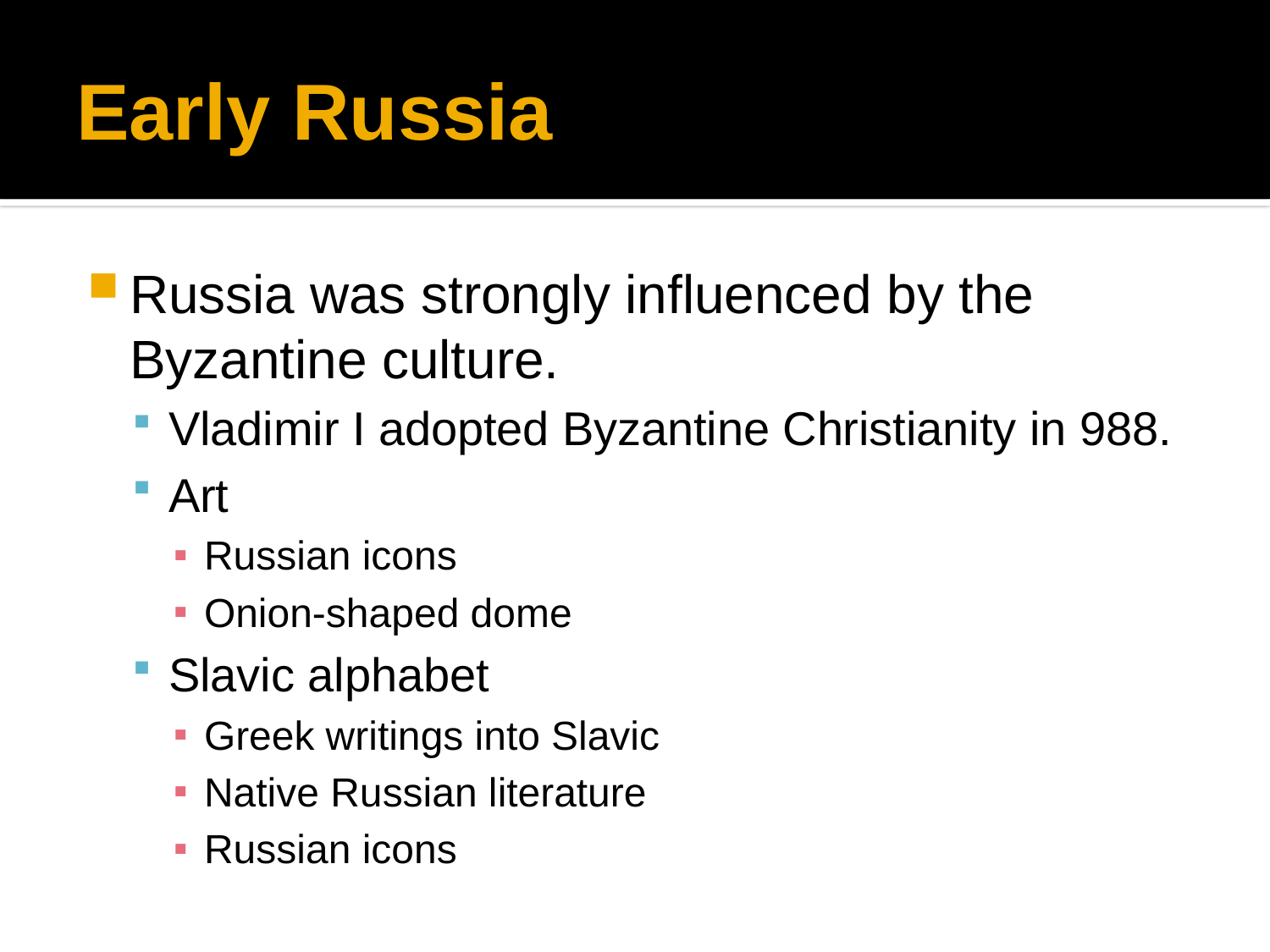

# Early Russia
Russia was strongly influenced by the Byzantine culture.
Vladimir I adopted Byzantine Christianity in 988.
Art
Russian icons
Onion-shaped dome
Slavic alphabet
Greek writings into Slavic
Native Russian literature
Russian icons